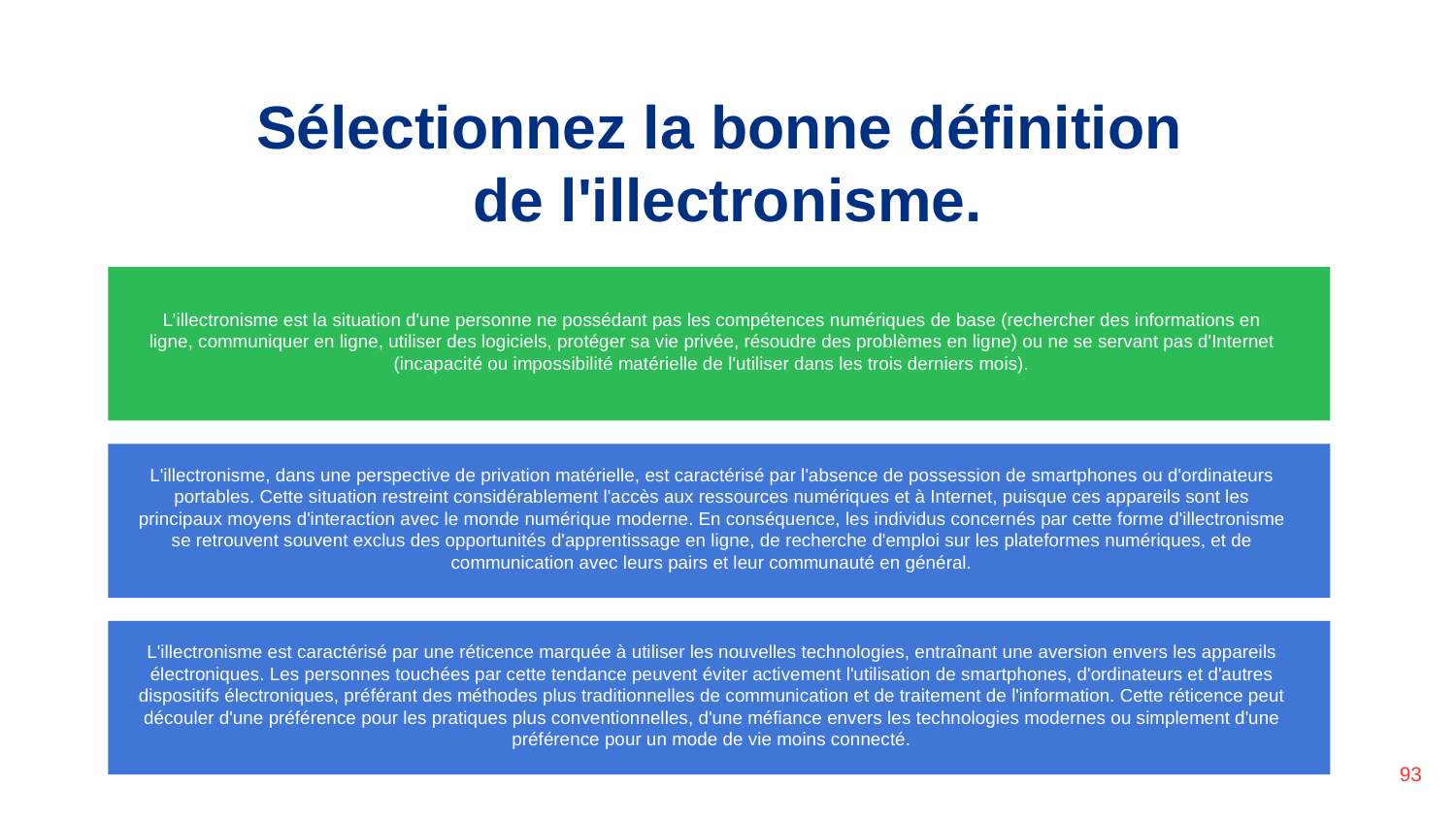

Sélectionnez la bonne définition
de l'illectronisme.

L’illectronisme est la situation d'une personne ne possédant pas les compétences numériques de base (rechercher des informations en ligne, communiquer en ligne, utiliser des logiciels, protéger sa vie privée, résoudre des problèmes en ligne) ou ne se servant pas d'Internet (incapacité ou impossibilité matérielle de l'utiliser dans les trois derniers mois).

L'illectronisme, dans une perspective de privation matérielle, est caractérisé par l'absence de possession de smartphones ou d'ordinateurs portables. Cette situation restreint considérablement l'accès aux ressources numériques et à Internet, puisque ces appareils sont les principaux moyens d'interaction avec le monde numérique moderne. En conséquence, les individus concernés par cette forme d'illectronisme se retrouvent souvent exclus des opportunités d'apprentissage en ligne, de recherche d'emploi sur les plateformes numériques, et de communication avec leurs pairs et leur communauté en général.

L'illectronisme est caractérisé par une réticence marquée à utiliser les nouvelles technologies, entraînant une aversion envers les appareils électroniques. Les personnes touchées par cette tendance peuvent éviter activement l'utilisation de smartphones, d'ordinateurs et d'autres dispositifs électroniques, préférant des méthodes plus traditionnelles de communication et de traitement de l'information. Cette réticence peut découler d'une préférence pour les pratiques plus conventionnelles, d'une méfiance envers les technologies modernes ou simplement d'une préférence pour un mode de vie moins connecté.
93